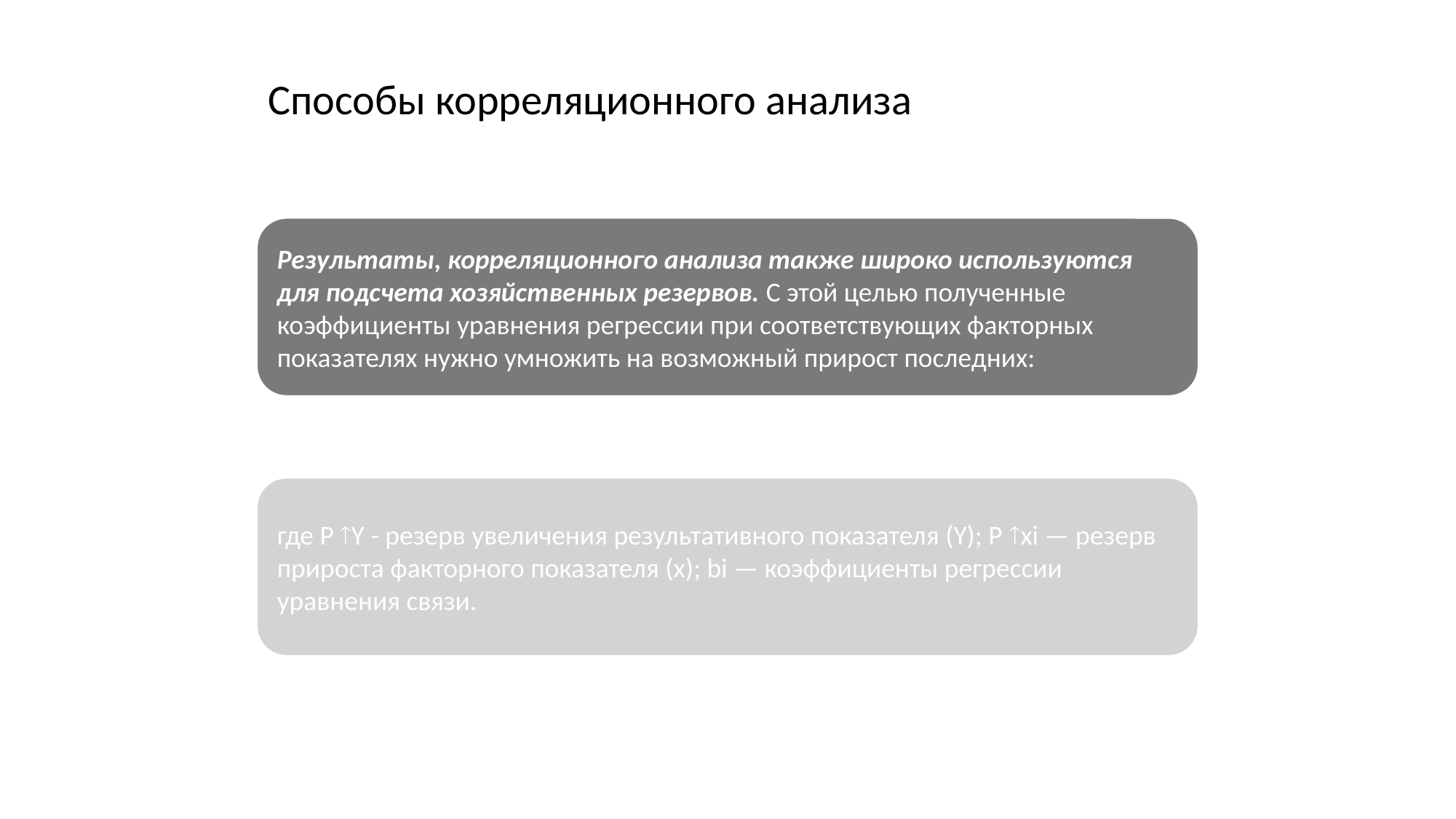

# Способы корреляционного анализа
Результаты, корреляционного анализа также широко используются для подсчета хозяйственных резервов. С этой целью полученные коэффициенты уравнения регрессии при соответствующих факторных показателях нужно умножить на возможный прирост последних:
где Р ↑Y - резерв увеличения результативного показателя (Y); Р ↑хi — резерв прироста факторного показателя (х); bi — коэффициенты регрессии уравнения связи.